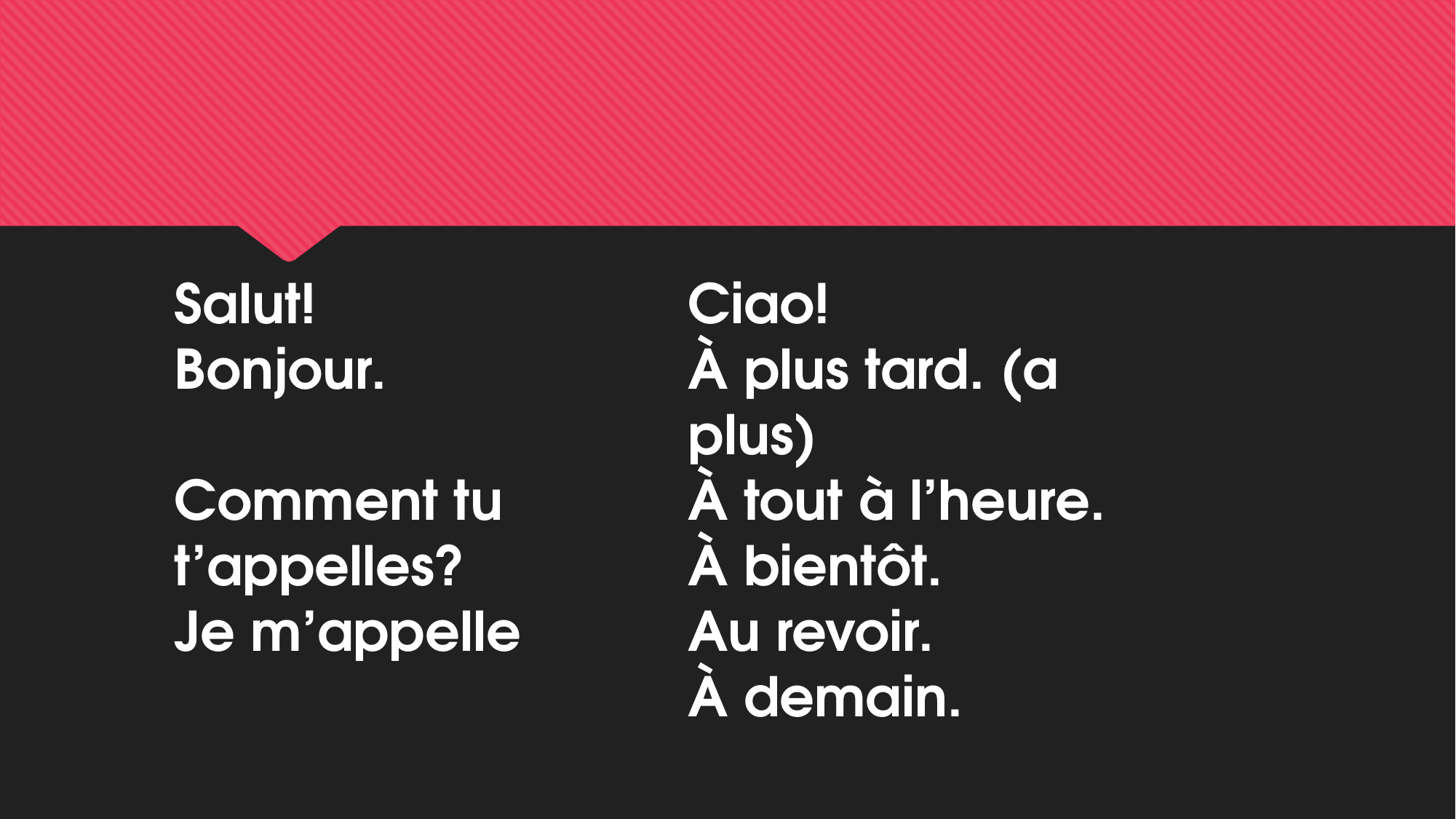

Salut!
Bonjour.

Comment tu t’appelles?
Je m’appelle

Ciao!
À plus tard. (a plus)
À tout à l’heure.
À bientôt.
Au revoir.
À demain.